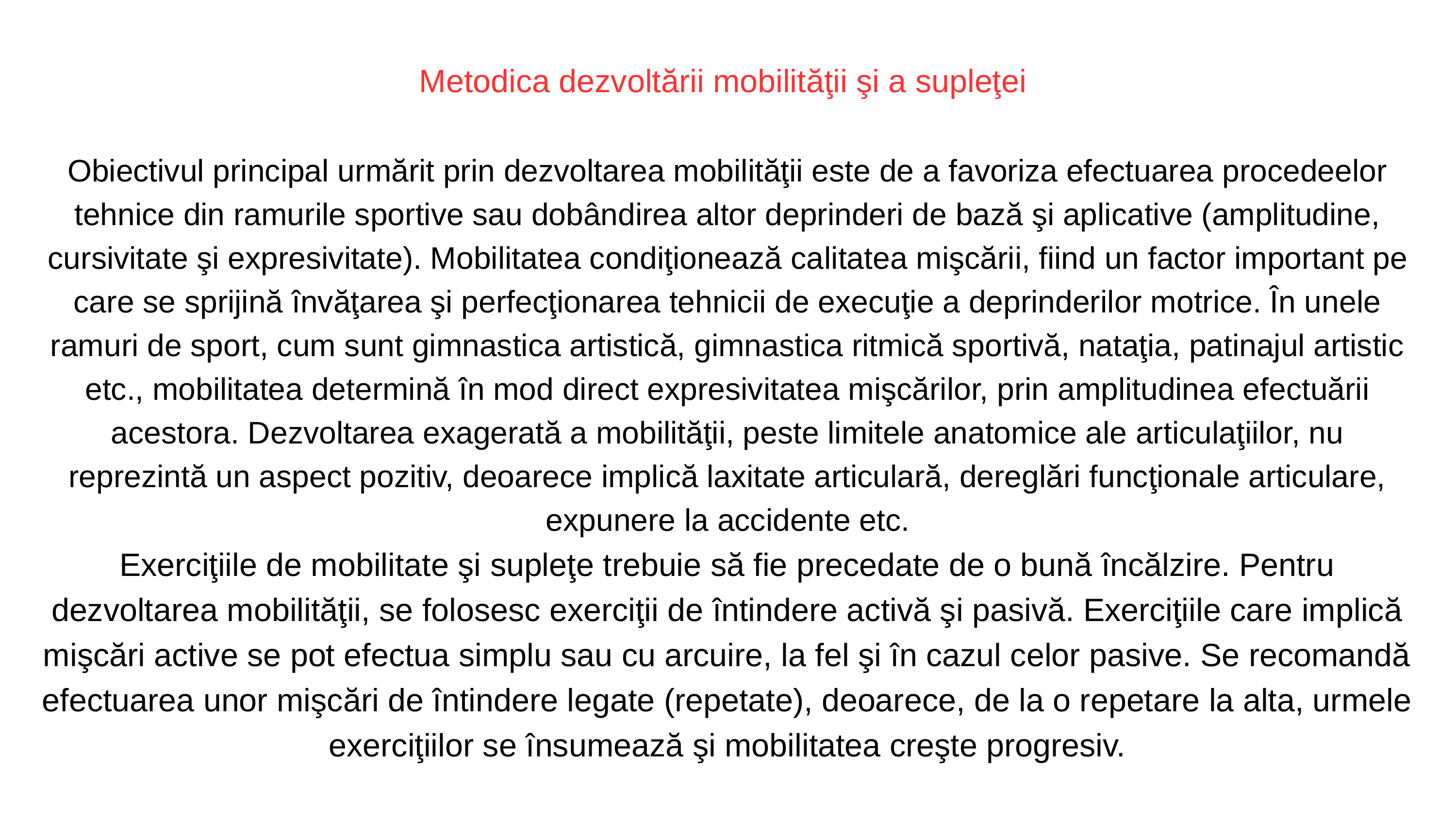

Metodica dezvoltării mobilităţii şi a supleţei

Obiectivul principal urmărit prin dezvoltarea mobilităţii este de a favoriza efectuarea procedeelor tehnice din ramurile sportive sau dobândirea altor deprinderi de bază şi aplicative (amplitudine, cursivitate şi expresivitate). Mobilitatea condiţionează ca­litatea mişcării, fiind un factor important pe care se sprijină învăţarea şi perfecţionarea tehnicii de execuţie a deprinderilor motrice. În unele ramuri de sport, cum sunt gimnastica artistică, gimnastica ritmică sportivă, nataţia, patinajul artistic etc., mobilitatea determină în mod direct expresivitatea mişcărilor, prin amplitudinea efectuării acestora. Dezvoltarea exagerată a mobilităţii, peste limitele anatomice ale articulaţiilor, nu reprezintă un aspect pozitiv, deoarece implică laxitate articulară, dereglări funcţionale articulare, expunere la accidente etc.
Exerciţiile de mobilitate şi supleţe trebuie să fie precedate de o bună încălzire. Pentru dezvoltarea mobilităţii, se folosesc exerciţii de întindere activă şi pasivă. Exerciţiile care implică mişcări active se pot efectua simplu sau cu arcuire, la fel şi în cazul celor pasive. Se recomandă efectuarea unor mişcări de întindere legate (repetate), deoarece, de la o repetare la alta, urmele exerciţiilor se însumează şi mobilitatea creşte progresiv.